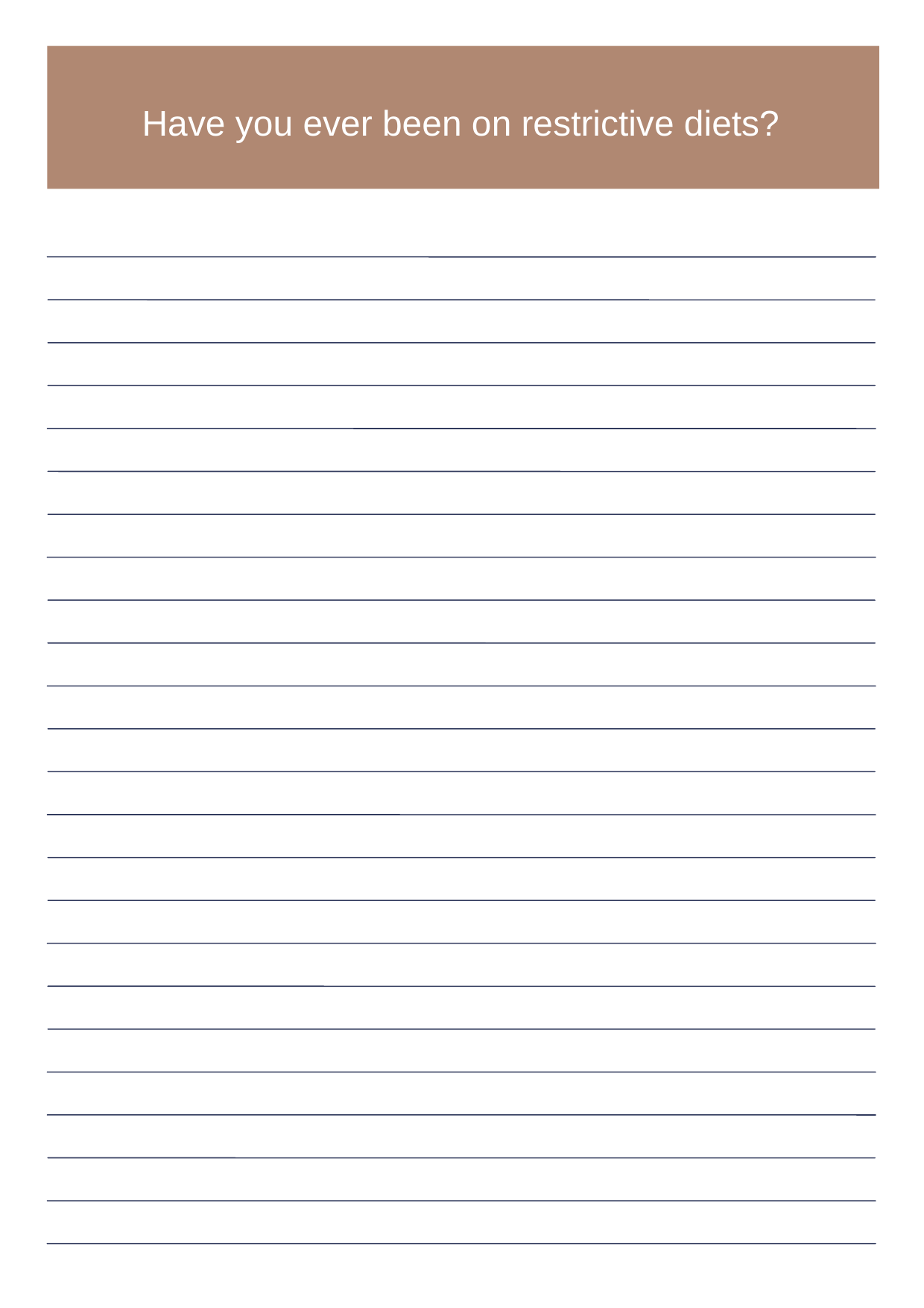

Have you ever been on restrictive diets?